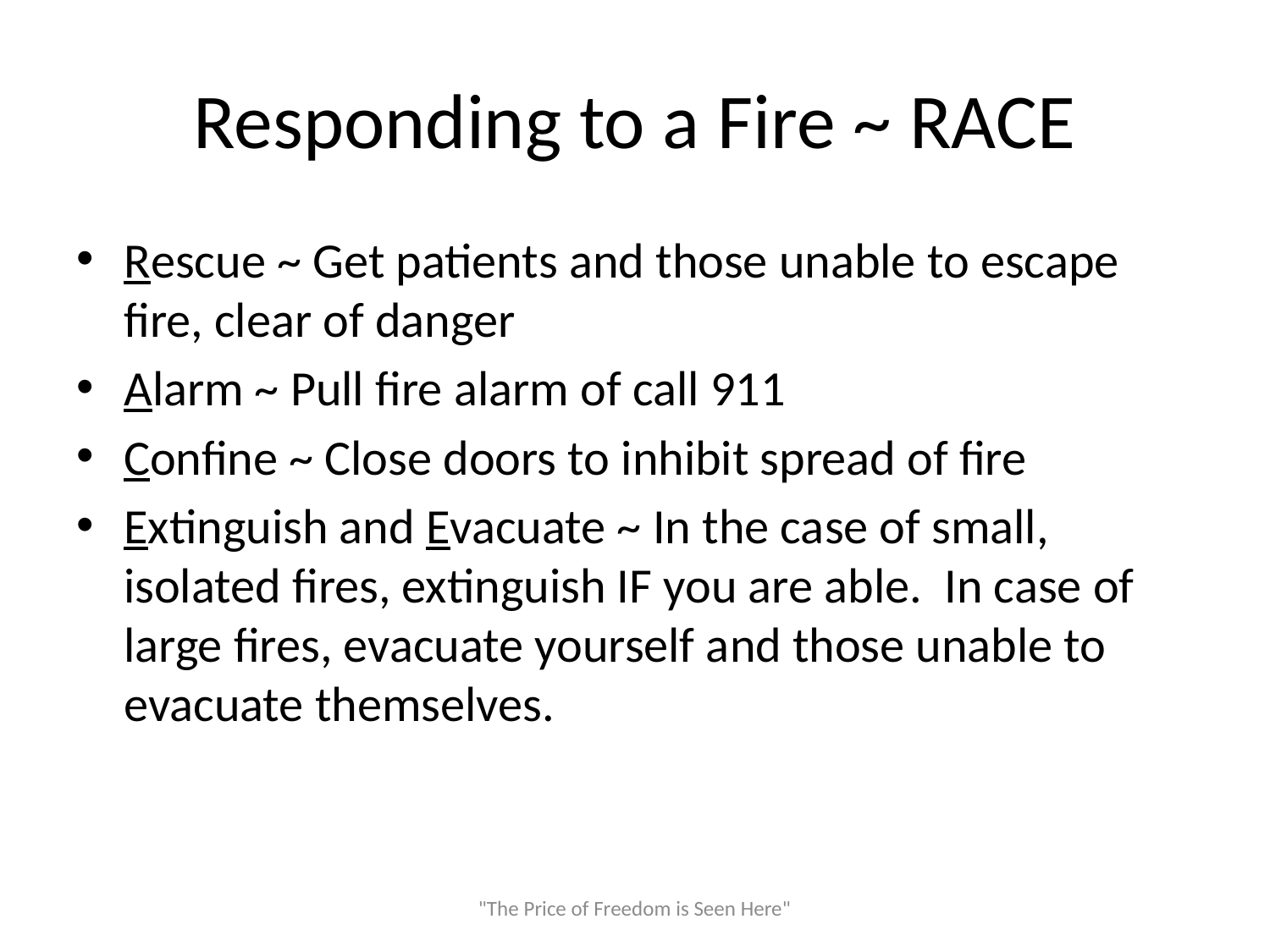

# Responding to a Fire ~ RACE
Rescue ~ Get patients and those unable to escape fire, clear of danger
Alarm ~ Pull fire alarm of call 911
Confine ~ Close doors to inhibit spread of fire
Extinguish and Evacuate ~ In the case of small, isolated fires, extinguish IF you are able.  In case of large fires, evacuate yourself and those unable to evacuate themselves.
"The Price of Freedom is Seen Here"